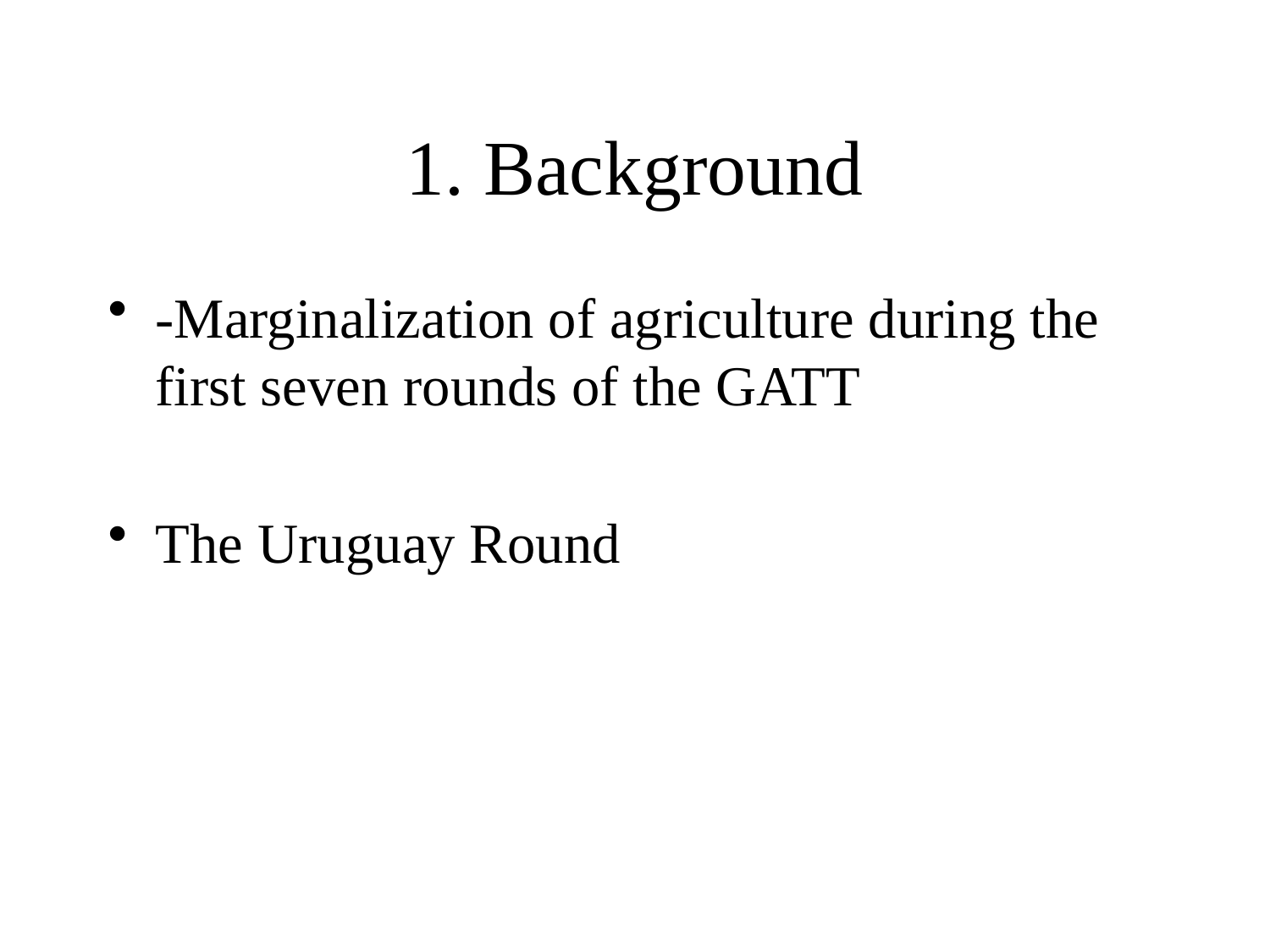

# 1. Background
-Marginalization of agriculture during the first seven rounds of the GATT

The Uruguay Round